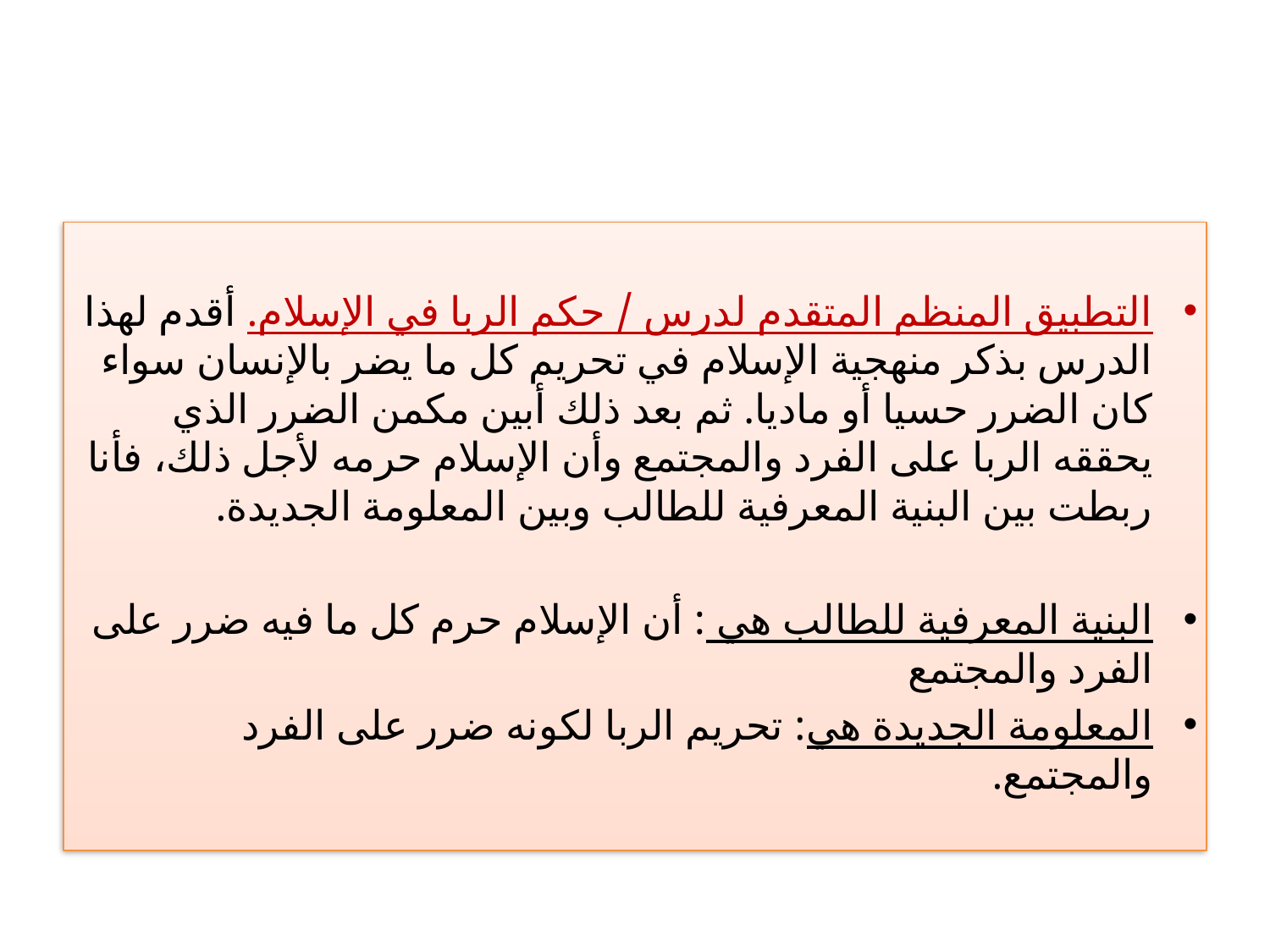

التطبيق المنظم المتقدم لدرس / حكم الربا في الإسلام. أقدم لهذا الدرس بذكر منهجية الإسلام في تحريم كل ما يضر بالإنسان سواء كان الضرر حسيا أو ماديا. ثم بعد ذلك أبين مكمن الضرر الذي يحققه الربا على الفرد والمجتمع وأن الإسلام حرمه لأجل ذلك، فأنا ربطت بين البنية المعرفية للطالب وبين المعلومة الجديدة.

البنية المعرفية للطالب هي : أن الإسلام حرم كل ما فيه ضرر على الفرد والمجتمع
المعلومة الجديدة هي: تحريم الربا لكونه ضرر على الفرد والمجتمع.